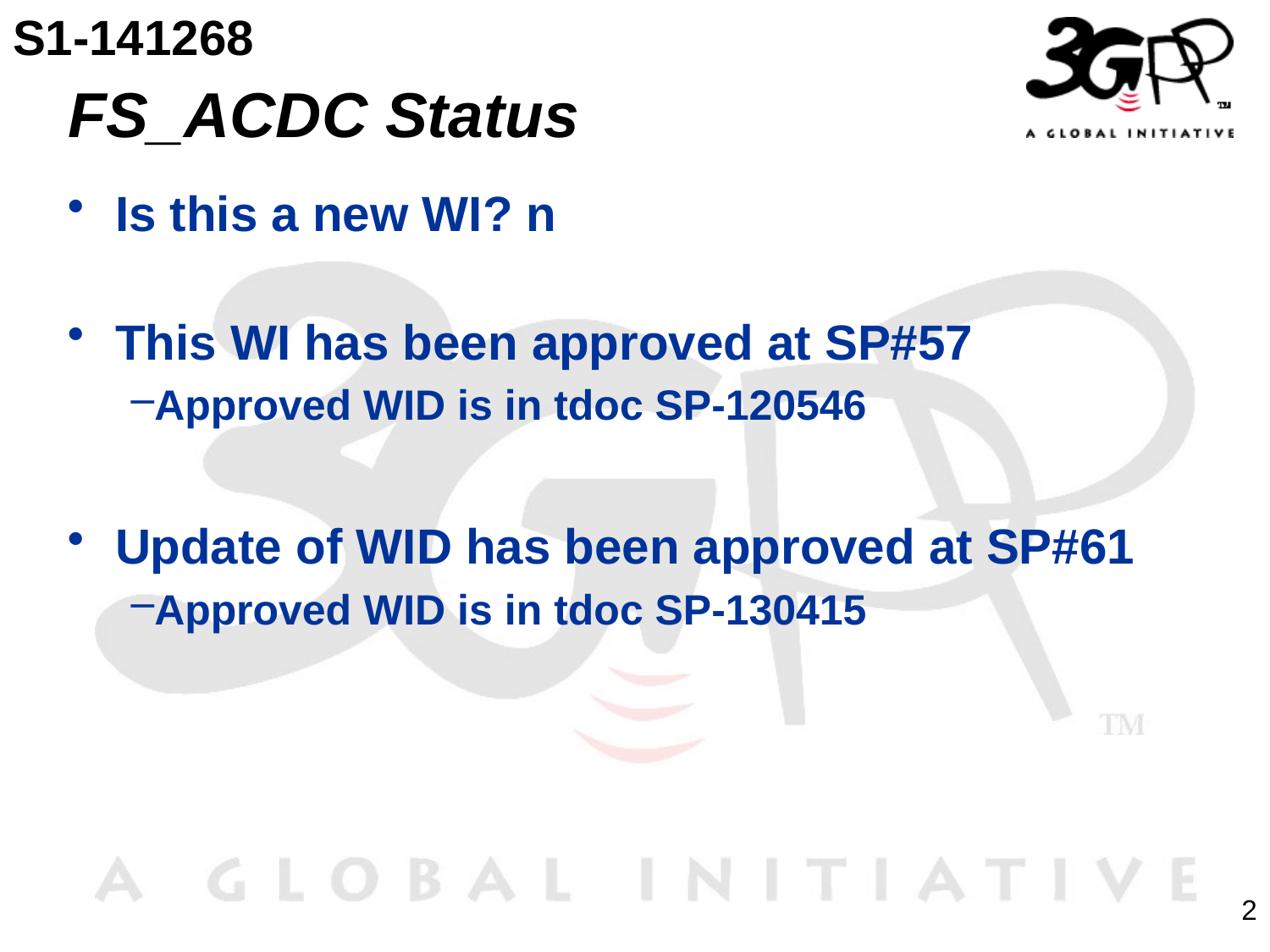

S1-141268
# FS_ACDC Status
Is this a new WI? n

This WI has been approved at SP#57
Approved WID is in tdoc SP-120546

Update of WID has been approved at SP#61
Approved WID is in tdoc SP-130415
2